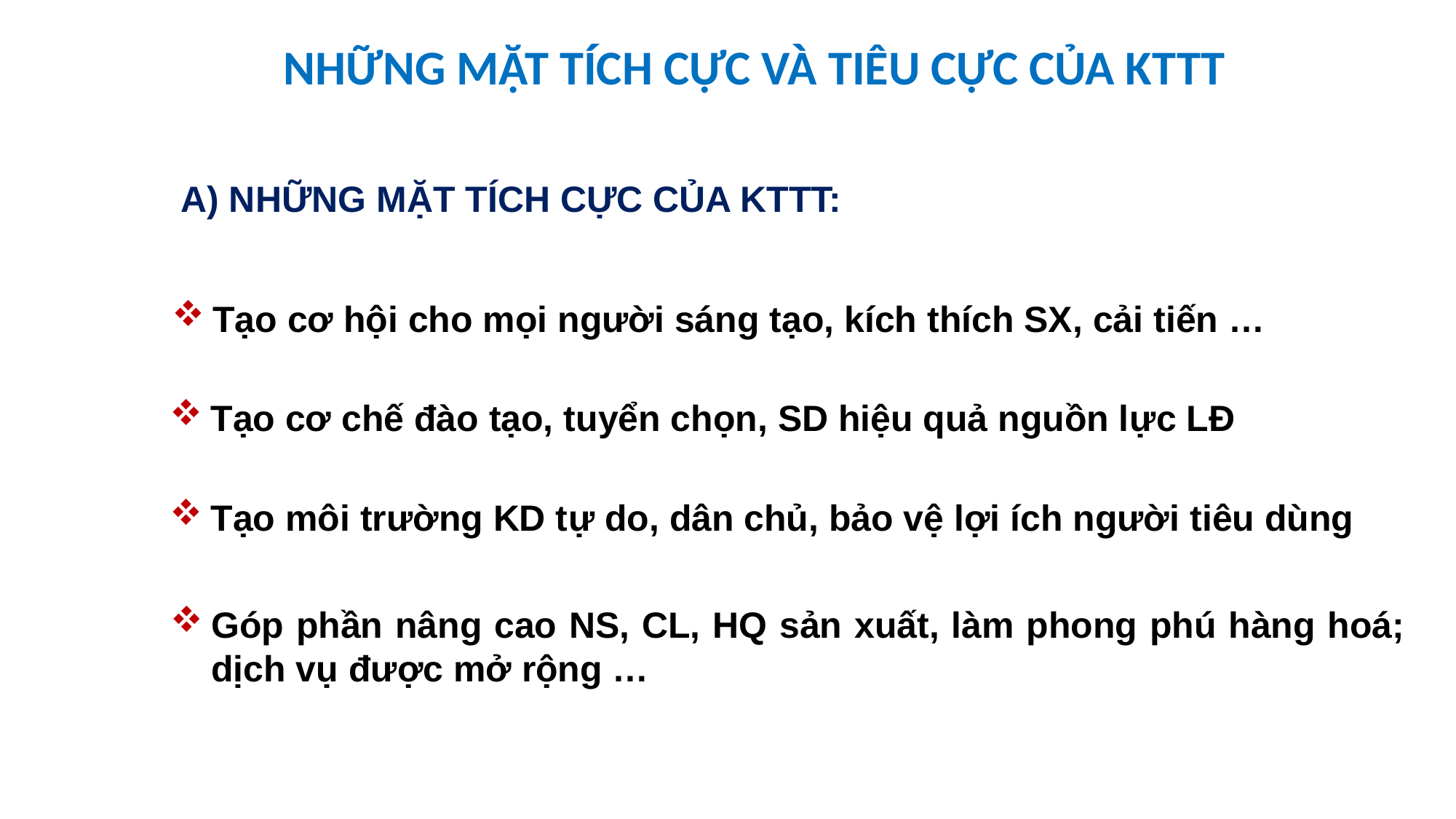

NHỮNG MẶT TÍCH CỰC VÀ TIÊU CỰC CỦA KTTT
A) NHỮNG MẶT TÍCH CỰC CỦA KTTT:
Tạo cơ hội cho mọi người sáng tạo, kích thích SX, cải tiến …
Tạo cơ chế đào tạo, tuyển chọn, SD hiệu quả nguồn lực LĐ
Tạo môi trường KD tự do, dân chủ, bảo vệ lợi ích người tiêu dùng
Góp phần nâng cao NS, CL, HQ sản xuất, làm phong phú hàng hoá; dịch vụ được mở rộng …